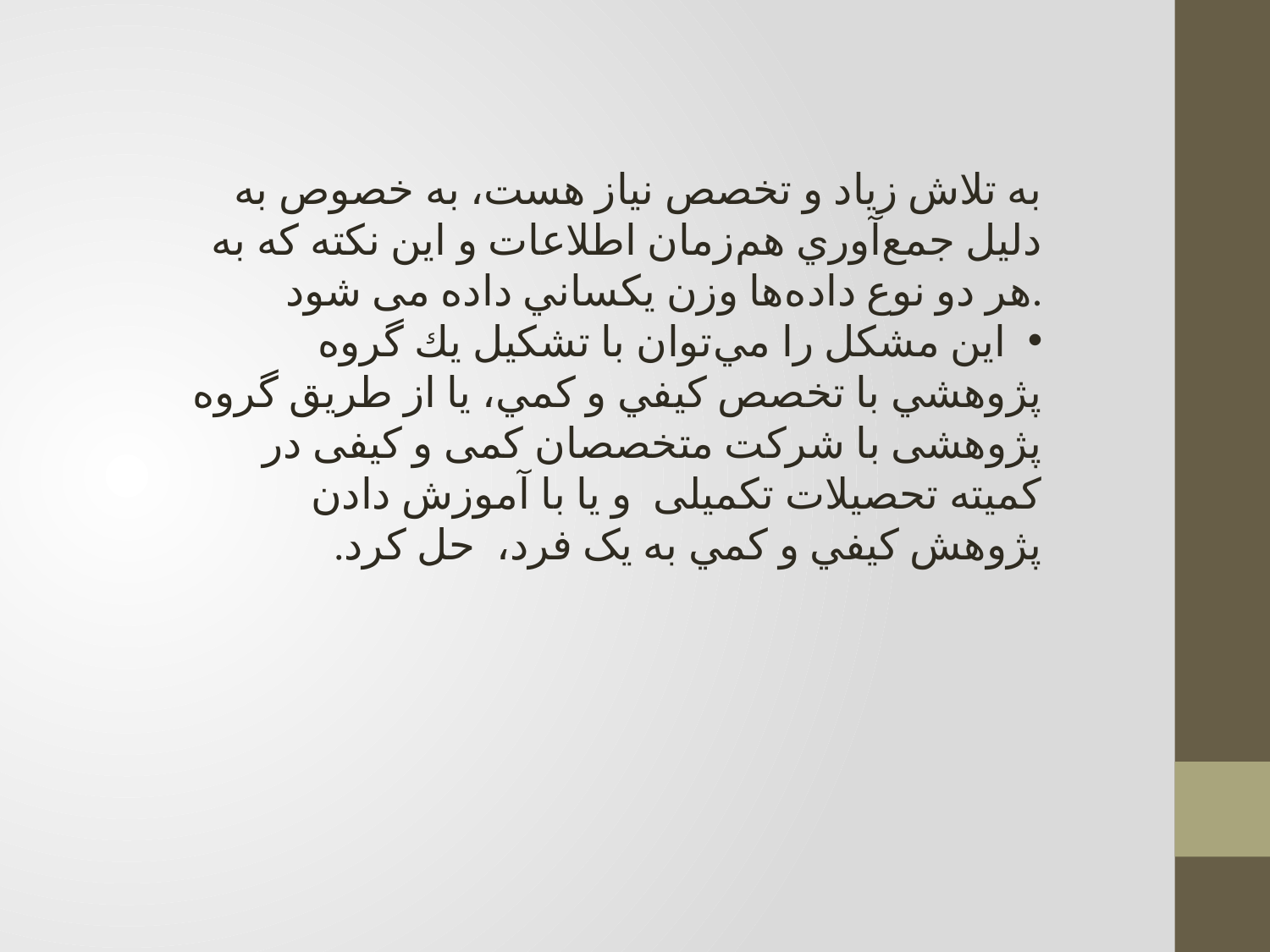

به تلاش زیاد و تخصص نیاز هست، به خصوص به دليل جمع‌آوري هم‌زمان اطلاعات و اين نكته كه به هر دو نوع داده‌ها وزن يكساني داده می شود.
  اين مشكل را مي‌توان با تشكيل يك گروه پژوهشي با تخصص كيفي و كمي، يا از طريق گروه پژوهشی با شرکت متخصصان کمی و کیفی در کمیته تحصیلات تکمیلی  و یا با آموزش دادن پژوهش كيفي و كمي به یک فرد،  حل كرد.